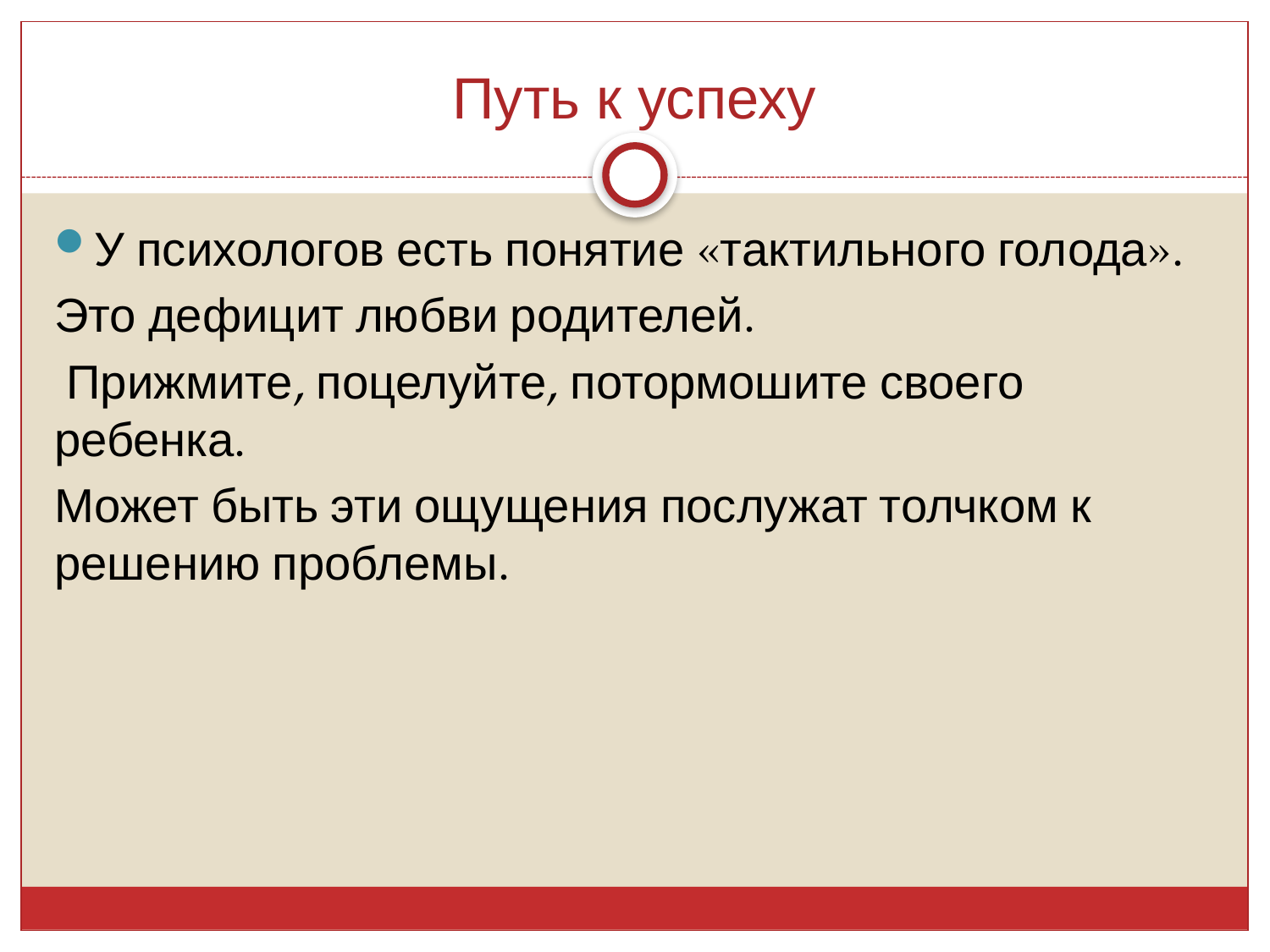

# Путь к успеху
У психологов есть понятие «тактильного голода».
Это дефицит любви родителей.
 Прижмите, поцелуйте, потормошите своего ребенка.
Может быть эти ощущения послужат толчком к решению проблемы.